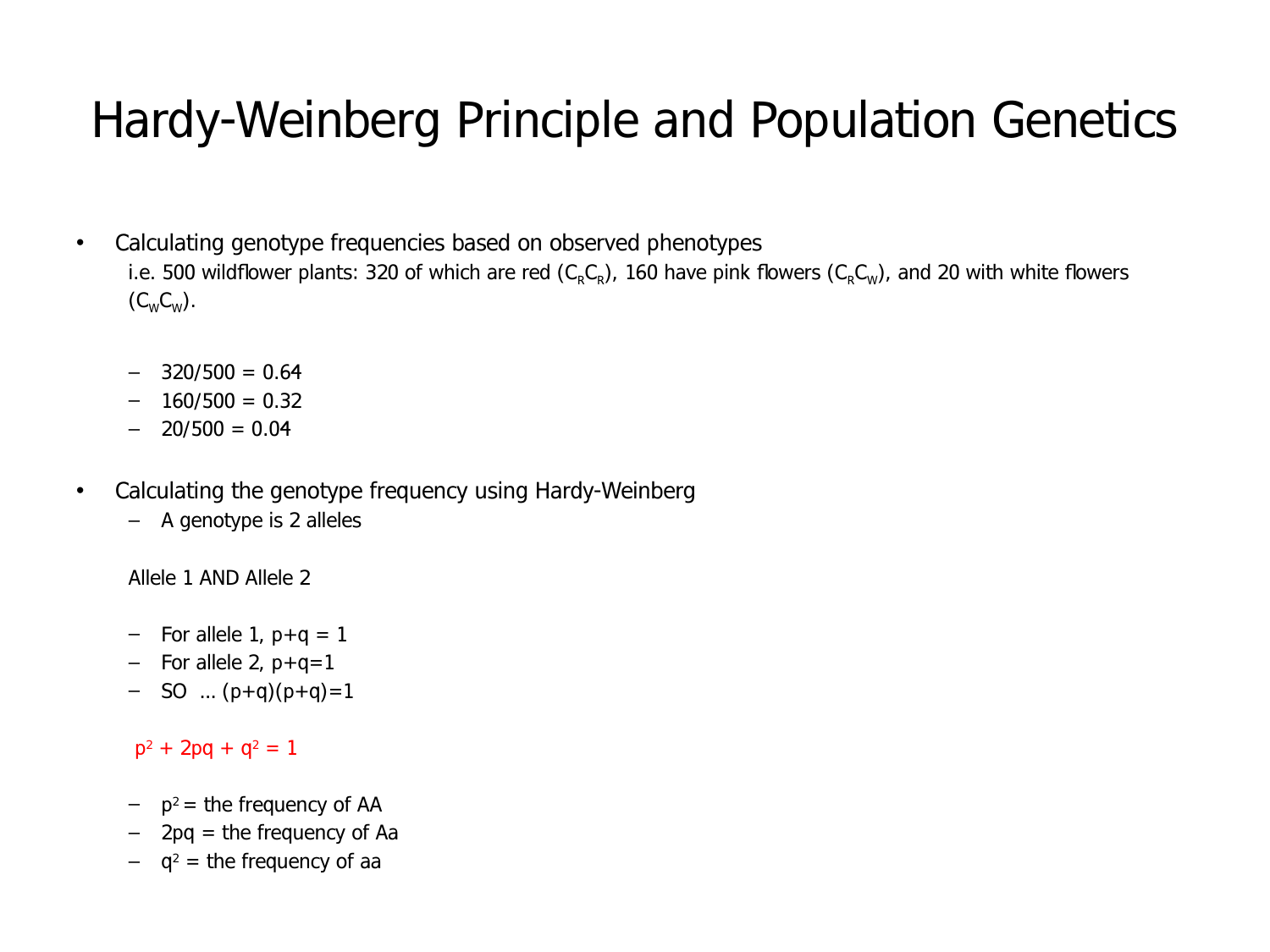

# Hardy-Weinberg Principle and Population Genetics
Calculating genotype frequencies based on observed phenotypes
i.e. 500 wildflower plants: 320 of which are red (CRCR), 160 have pink flowers (CRCW), and 20 with white flowers (CWCW).

320/500 = 0.64
160/500 = 0.32
20/500 = 0.04

Calculating the genotype frequency using Hardy-Weinberg
A genotype is 2 alleles

	Allele 1 AND Allele 2

For allele 1, p+q = 1
For allele 2, p+q=1
SO  … (p+q)(p+q)=1

		 p2 + 2pq + q2 = 1

p2 = the frequency of AA
2pq = the frequency of Aa
q2 = the frequency of aa